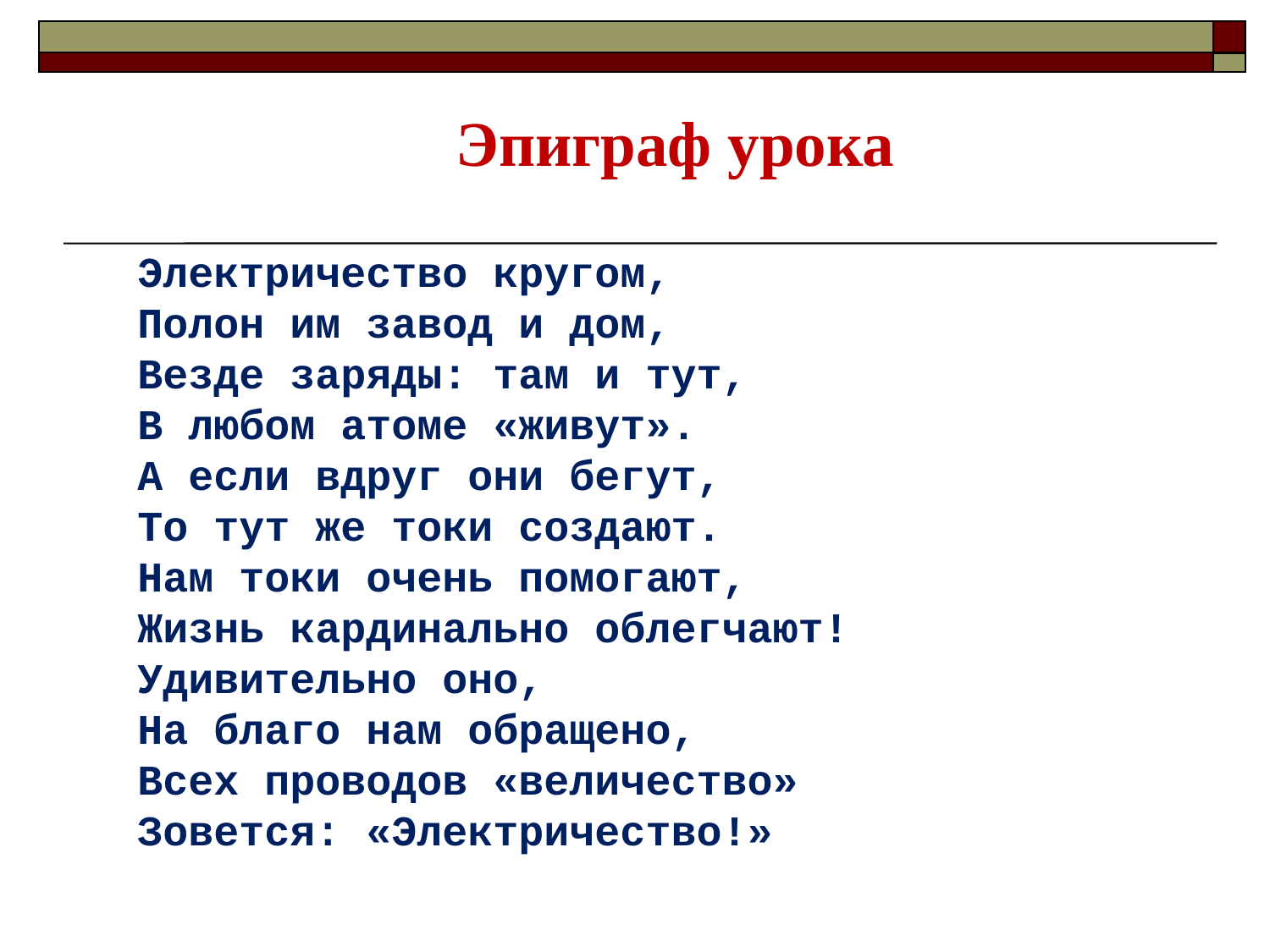

Эпиграф урока
Электричество кругом,
Полон им завод и дом,
Везде заряды: там и тут,
В любом атоме «живут».
А если вдруг они бегут,
То тут же токи создают.
Нам токи очень помогают,
Жизнь кардинально облегчают!
Удивительно оно,
На благо нам обращено,
Всех проводов «величество»
Зовется: «Электричество!»